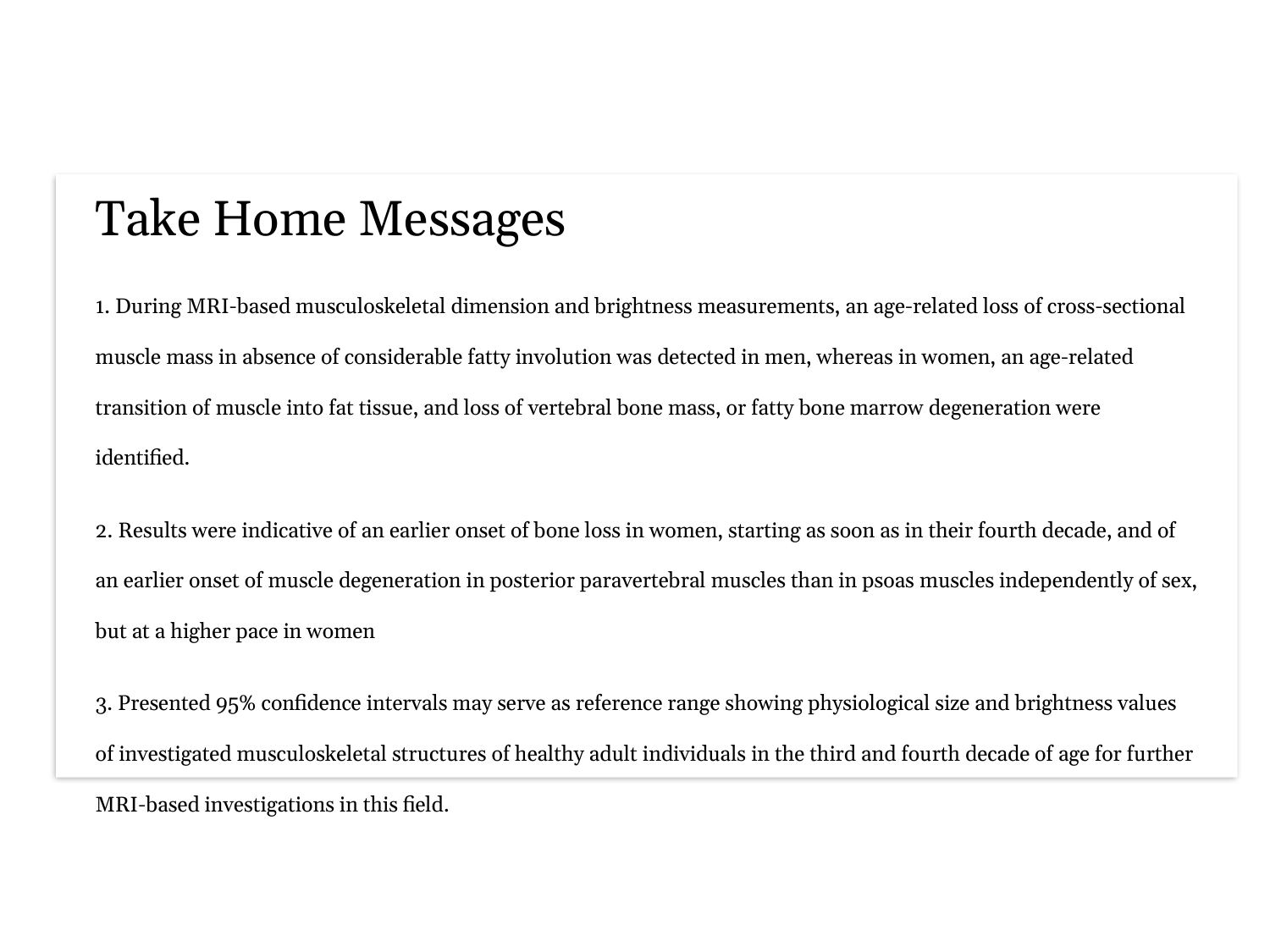

Take Home Messages
1. During MRI-based musculoskeletal dimension and brightness measurements, an age-related loss of cross-sectional muscle mass in absence of considerable fatty involution was detected in men, whereas in women, an age-related transition of muscle into fat tissue, and loss of vertebral bone mass, or fatty bone marrow degeneration were identified.
2. Results were indicative of an earlier onset of bone loss in women, starting as soon as in their fourth decade, and of an earlier onset of muscle degeneration in posterior paravertebral muscles than in psoas muscles independently of sex, but at a higher pace in women
3. Presented 95% confidence intervals may serve as reference range showing physiological size and brightness values of investigated musculoskeletal structures of healthy adult individuals in the third and fourth decade of age for further MRI-based investigations in this field.